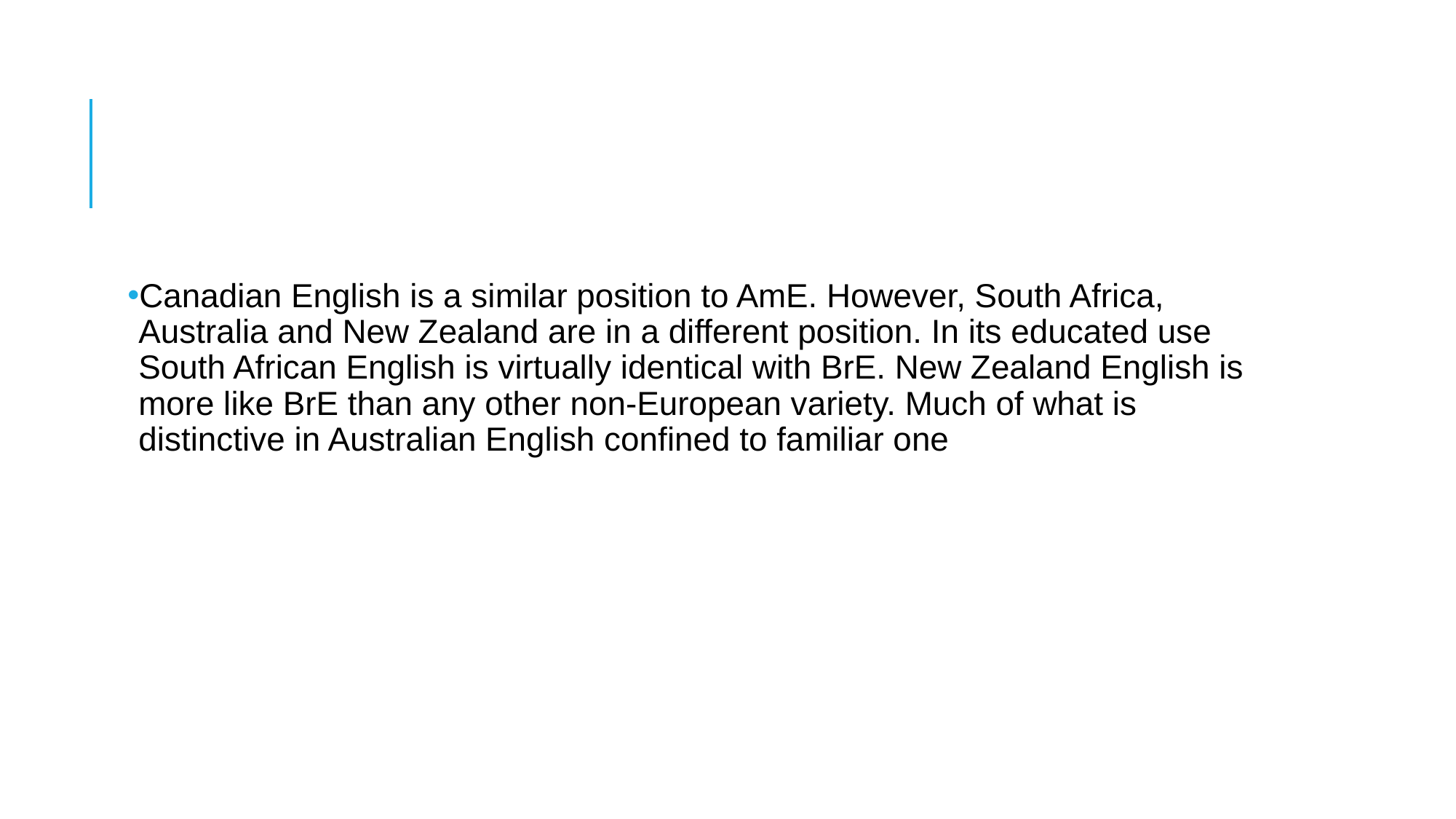

#
Canadian English is a similar position to AmE. However, South Africa, Australia and New Zealand are in a different position. In its educated use South African English is virtually identical with BrE. New Zealand English is more like BrE than any other non-European variety. Much of what is distinctive in Australian English confined to familiar one